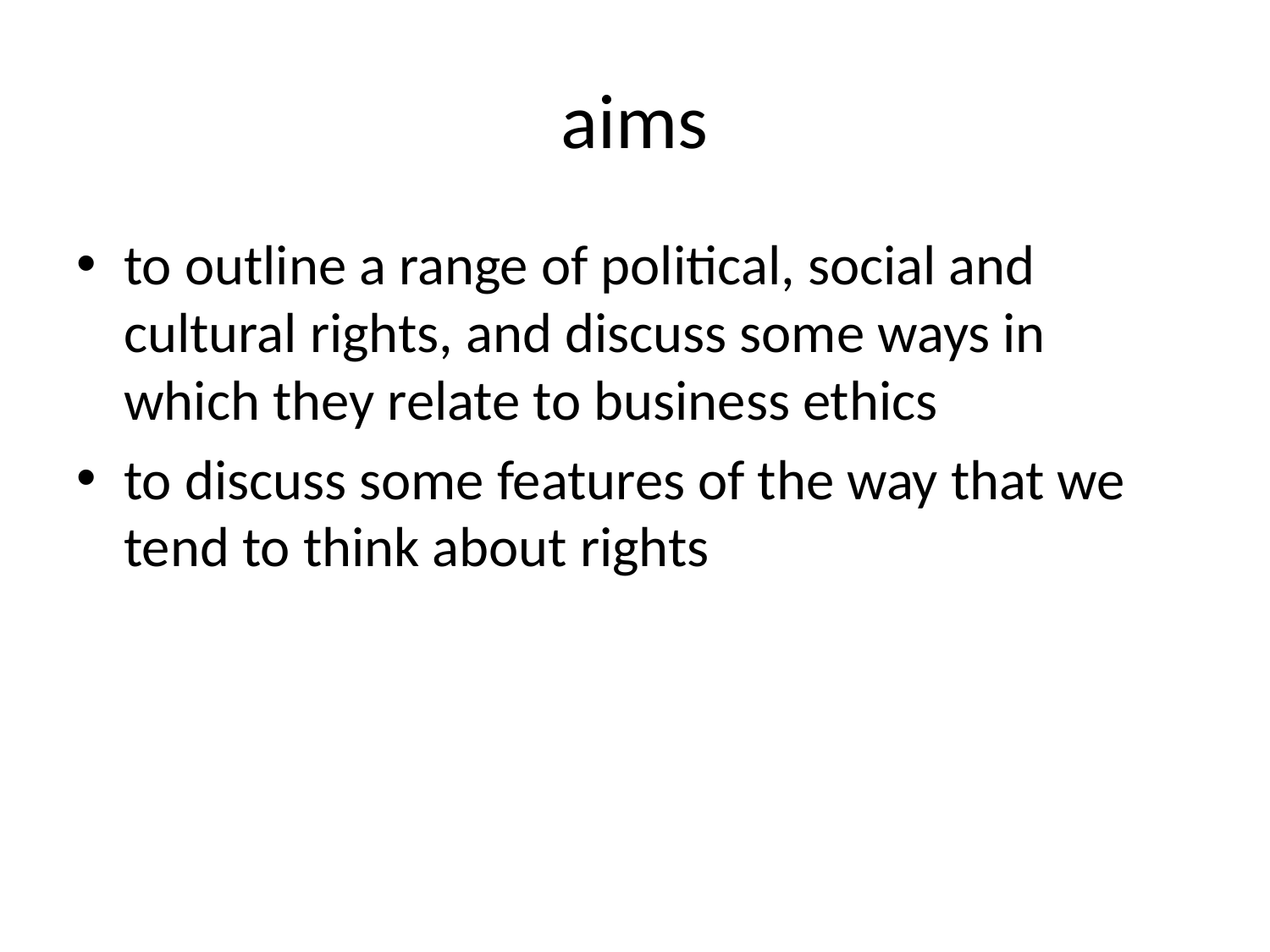

# aims
to outline a range of political, social and cultural rights, and discuss some ways in which they relate to business ethics
to discuss some features of the way that we tend to think about rights